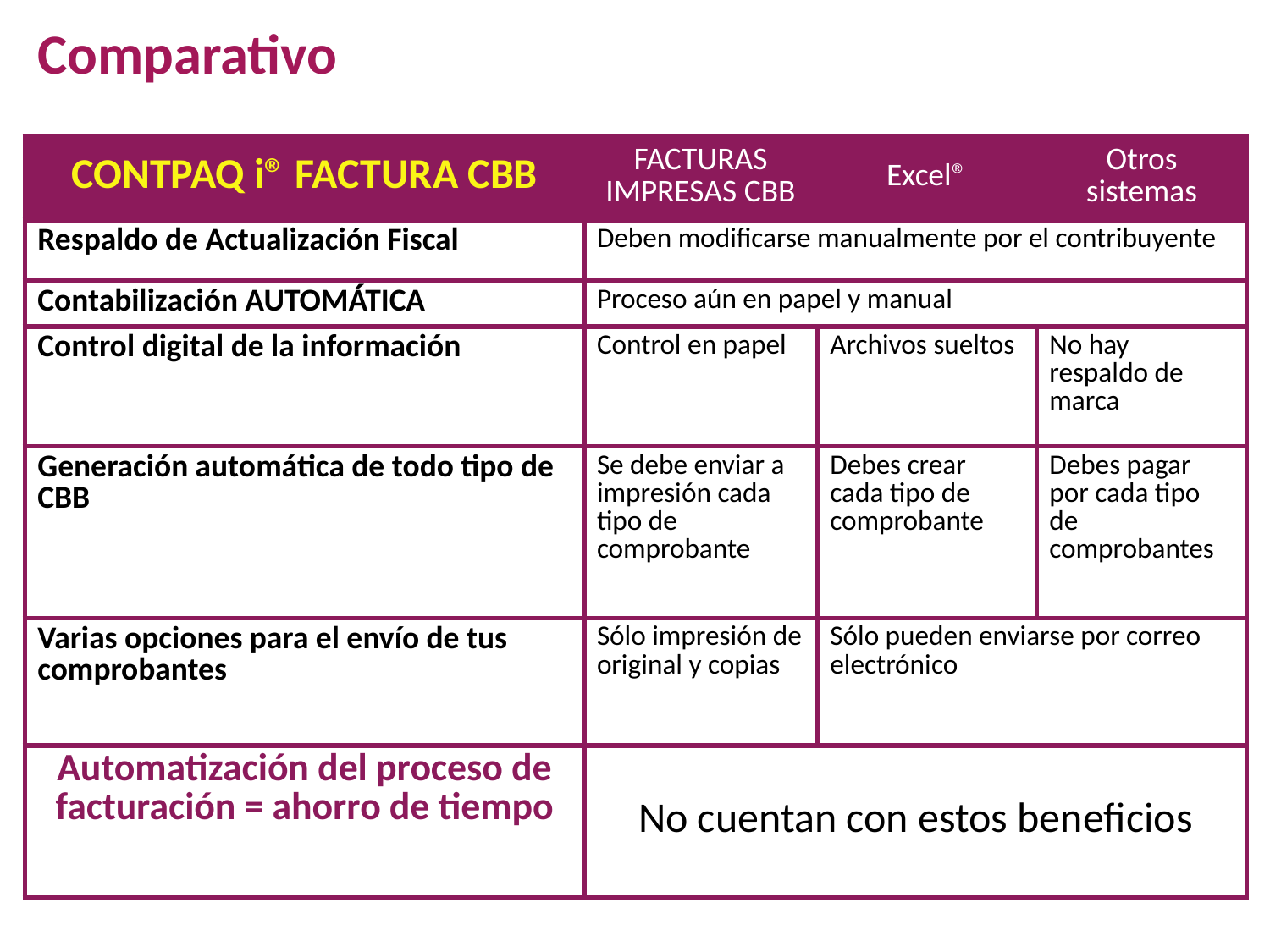

# Comparativo
| CONTPAQ i® FACTURA CBB | FACTURAS IMPRESAS CBB | Excel® | Otros sistemas |
| --- | --- | --- | --- |
| Respaldo de Actualización Fiscal | Deben modificarse manualmente por el contribuyente |  |  |
| Contabilización AUTOMÁTICA | Proceso aún en papel y manual |  |  |
| Control digital de la información | Control en papel | Archivos sueltos | No hay respaldo de marca |
| Generación automática de todo tipo de CBB | Se debe enviar a impresión cada tipo de comprobante | Debes crear cada tipo de comprobante | Debes pagar por cada tipo de comprobantes |
| Varias opciones para el envío de tus comprobantes | Sólo impresión de original y copias | Sólo pueden enviarse por correo electrónico |  |
| Automatización del proceso de facturación = ahorro de tiempo | No cuentan con estos beneficios |  |  |